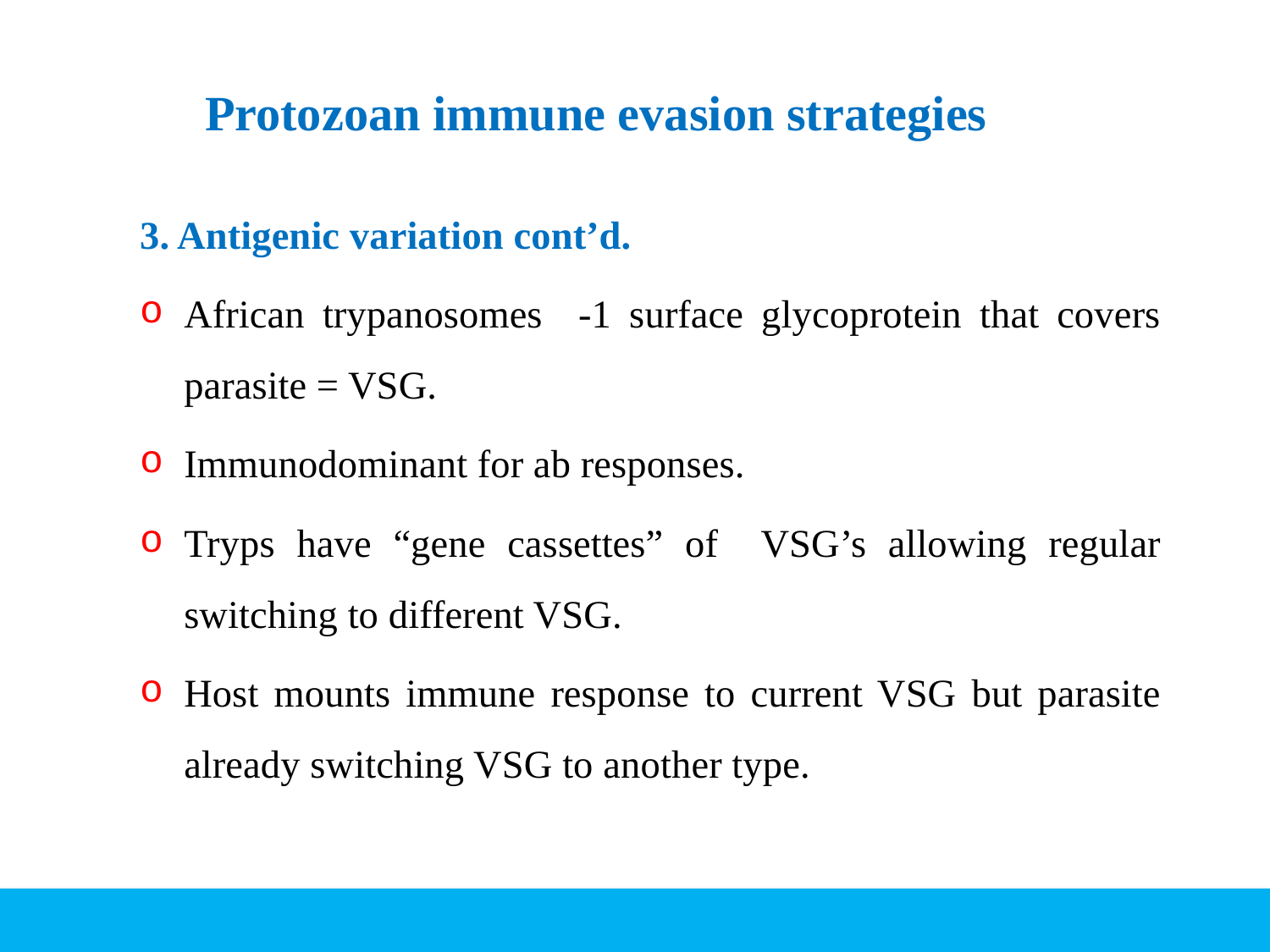

# Protozoan immune evasion strategies
3. Antigenic variation cont’d.
African trypanosomes  -1 surface glycoprotein that covers parasite = VSG.
Immunodominant for ab responses.
Tryps have “gene cassettes” of  VSG’s allowing regular switching to different VSG.
Host mounts immune response to current VSG but parasite already switching VSG to another type.